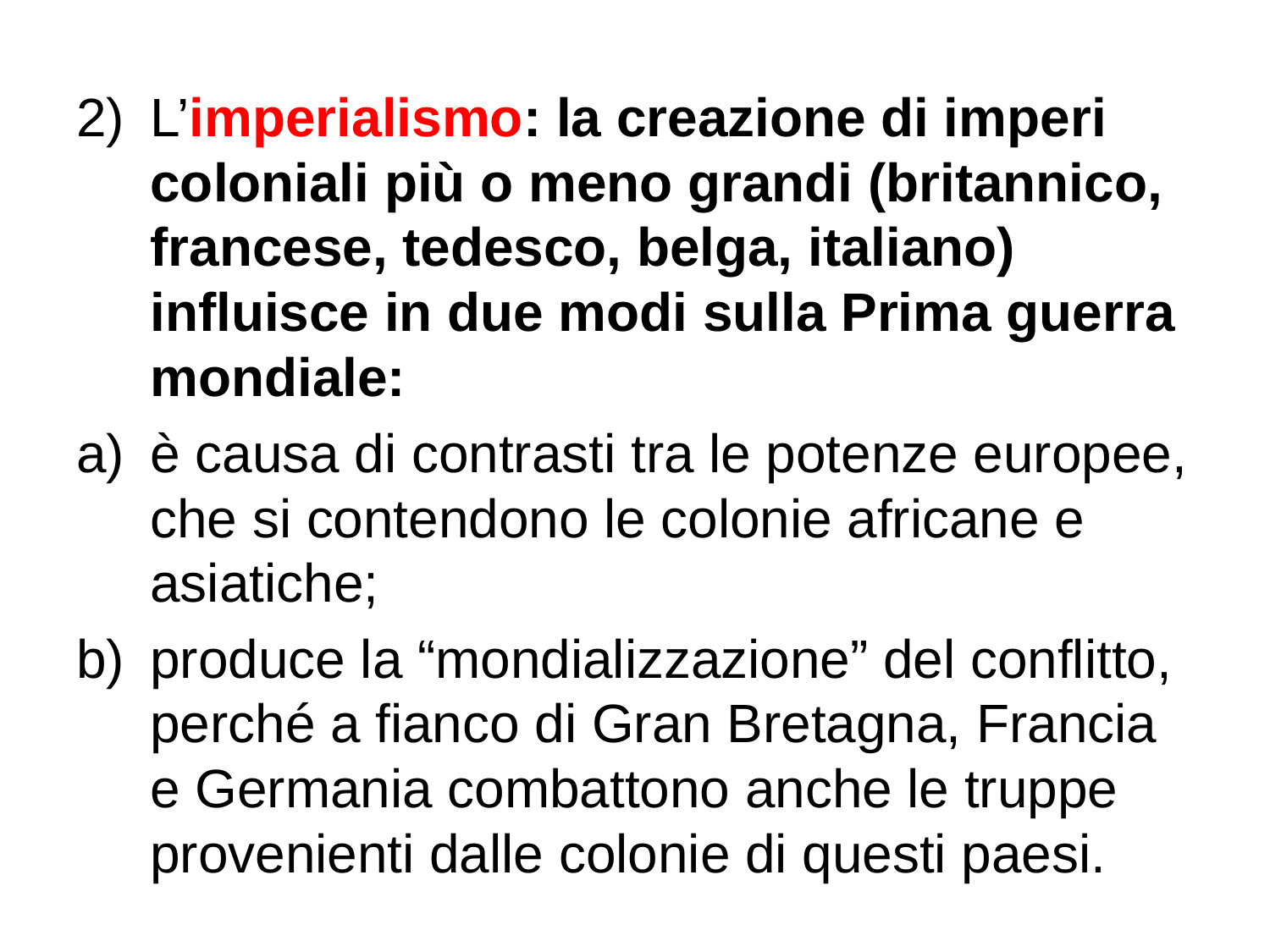

L’imperialismo: la creazione di imperi coloniali più o meno grandi (britannico, francese, tedesco, belga, italiano) influisce in due modi sulla Prima guerra mondiale:
è causa di contrasti tra le potenze europee, che si contendono le colonie africane e asiatiche;
produce la “mondializzazione” del conflitto, perché a fianco di Gran Bretagna, Francia e Germania combattono anche le truppe provenienti dalle colonie di questi paesi.